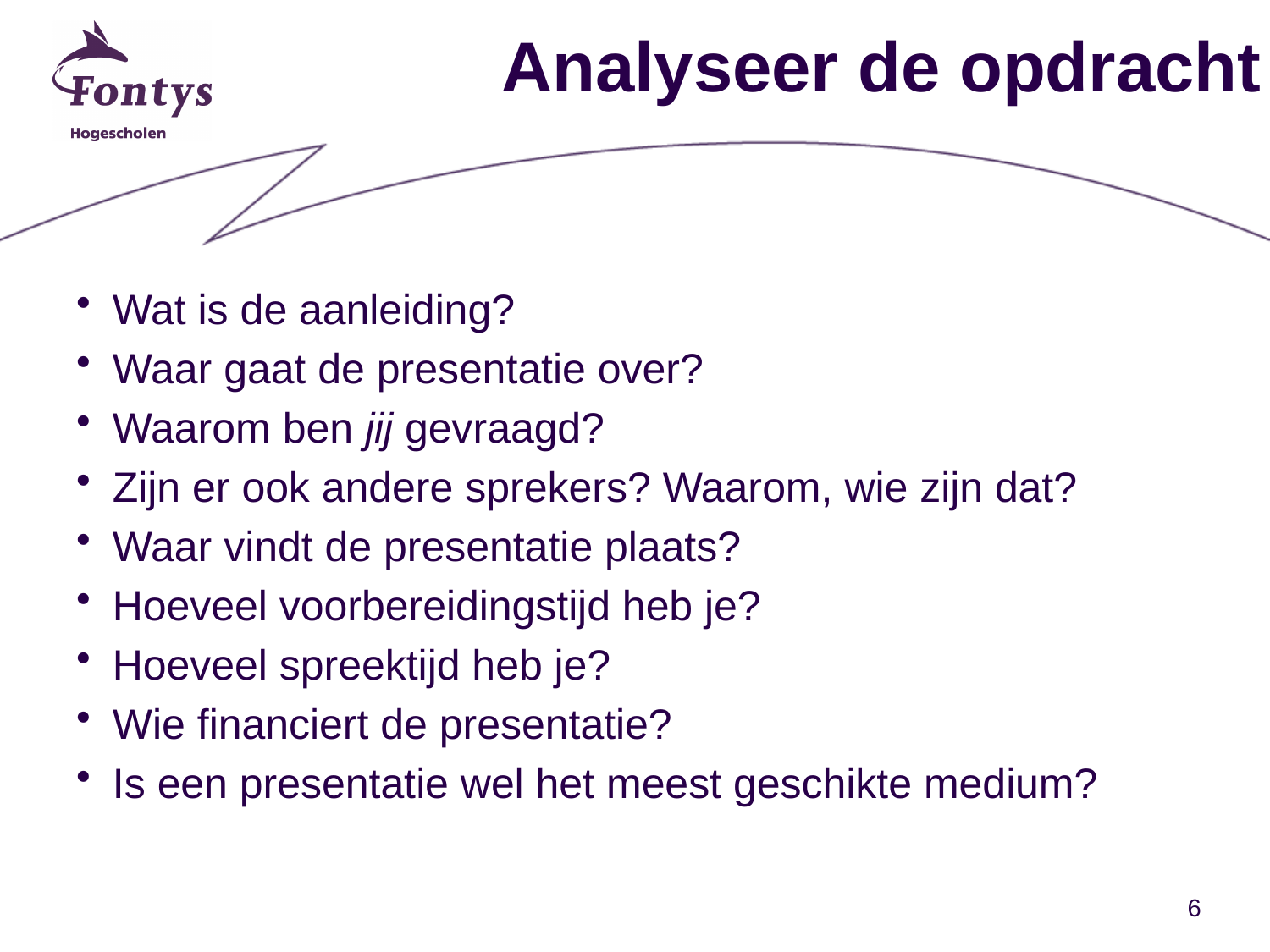

# Analyseer de opdracht
Wat is de aanleiding?
Waar gaat de presentatie over?
Waarom ben jij gevraagd?
Zijn er ook andere sprekers? Waarom, wie zijn dat?
Waar vindt de presentatie plaats?
Hoeveel voorbereidingstijd heb je?
Hoeveel spreektijd heb je?
Wie financiert de presentatie?
Is een presentatie wel het meest geschikte medium?